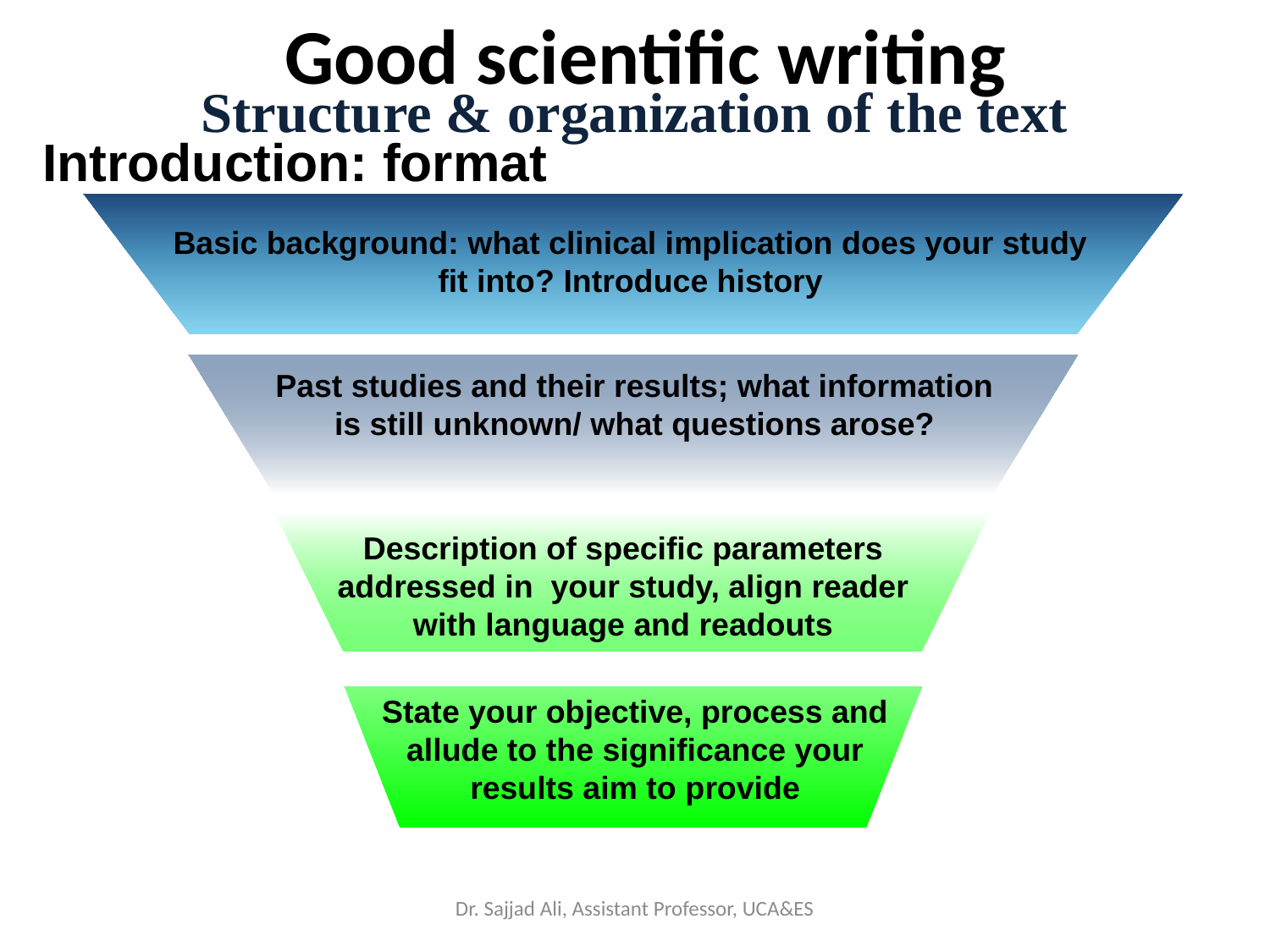

Good scientific writing
Structure & organization of the text
Introduction: format

Basic background: what clinical implication does your study fit into? Introduce history

Past studies and their results; what information is still unknown/ what questions arose?

Description of specific parameters addressed in  your study, align reader with language and readouts

State your objective, process and allude to the significance your results aim to provide
Dr. Sajjad Ali, Assistant Professor, UCA&ES